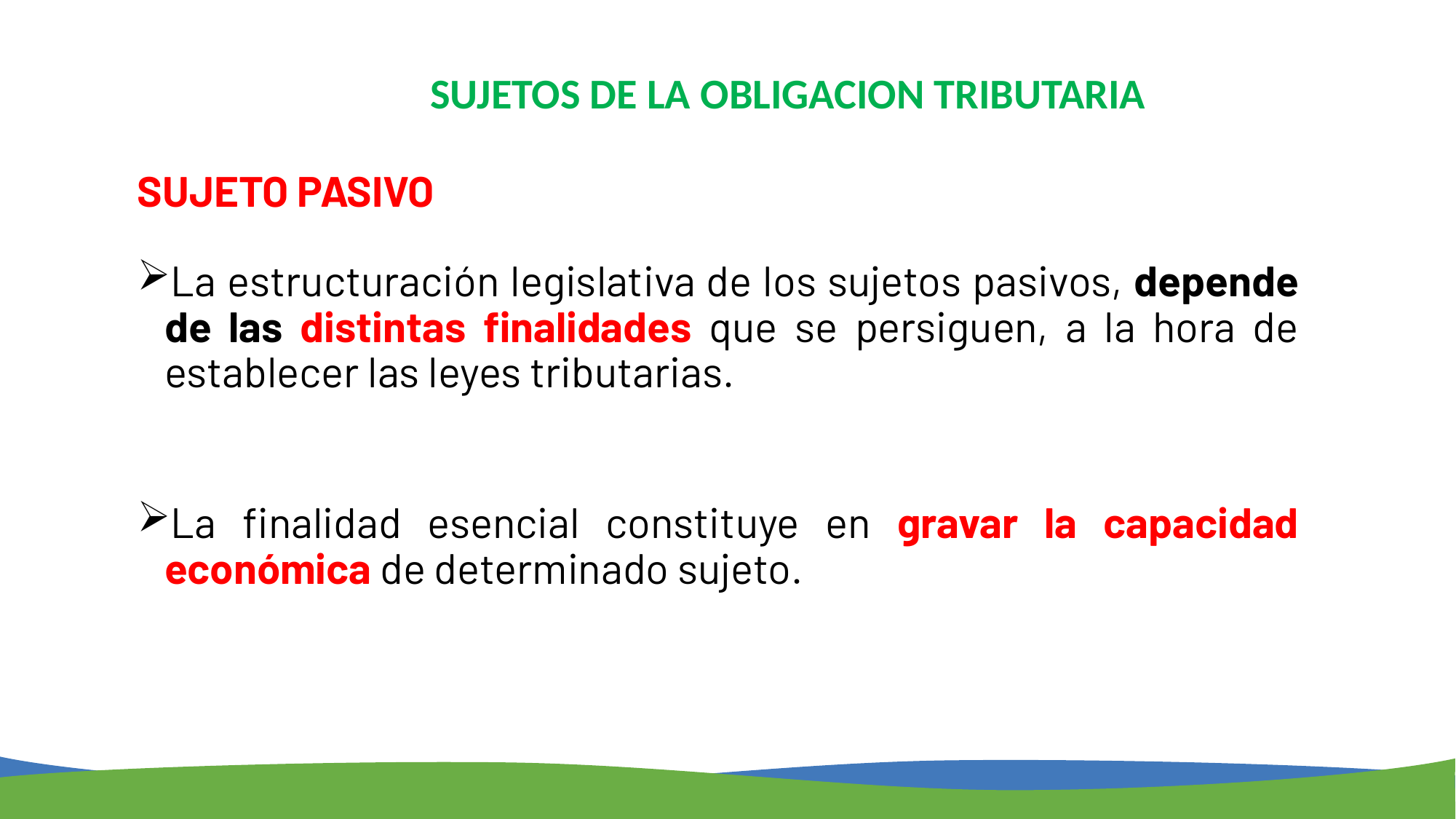

SUJETOS DE LA OBLIGACION TRIBUTARIA
SUJETO PASIVO

La estructuración legislativa de los sujetos pasivos, depende de las distintas finalidades que se persiguen, a la hora de establecer las leyes tributarias.

La finalidad esencial constituye en gravar la capacidad económica de determinado sujeto.